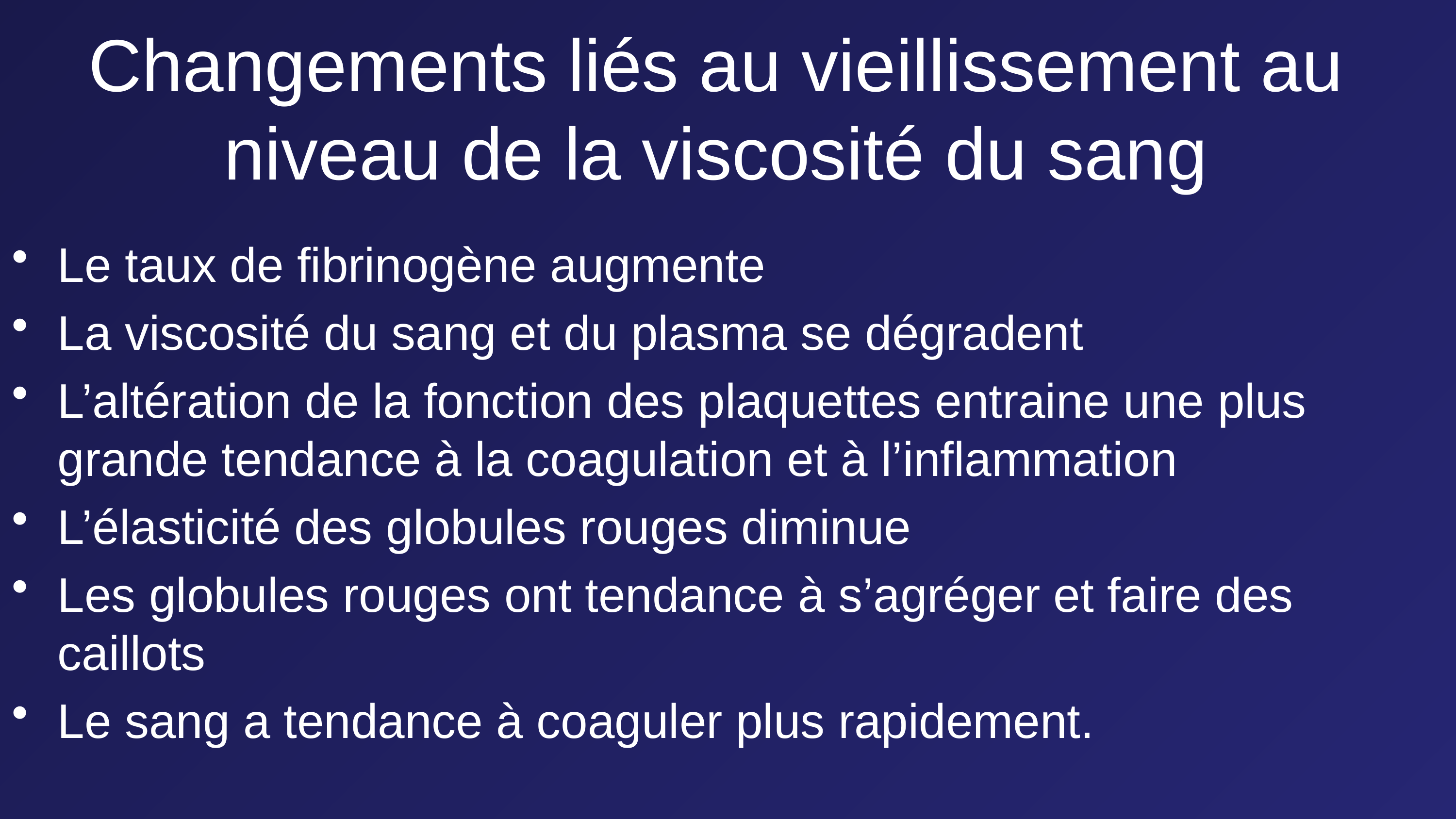

# Changements liés au vieillissement au niveau de la viscosité du sang
Le taux de fibrinogène augmente
La viscosité du sang et du plasma se dégradent
L’altération de la fonction des plaquettes entraine une plus grande tendance à la coagulation et à l’inflammation
L’élasticité des globules rouges diminue
Les globules rouges ont tendance à s’agréger et faire des caillots
Le sang a tendance à coaguler plus rapidement.